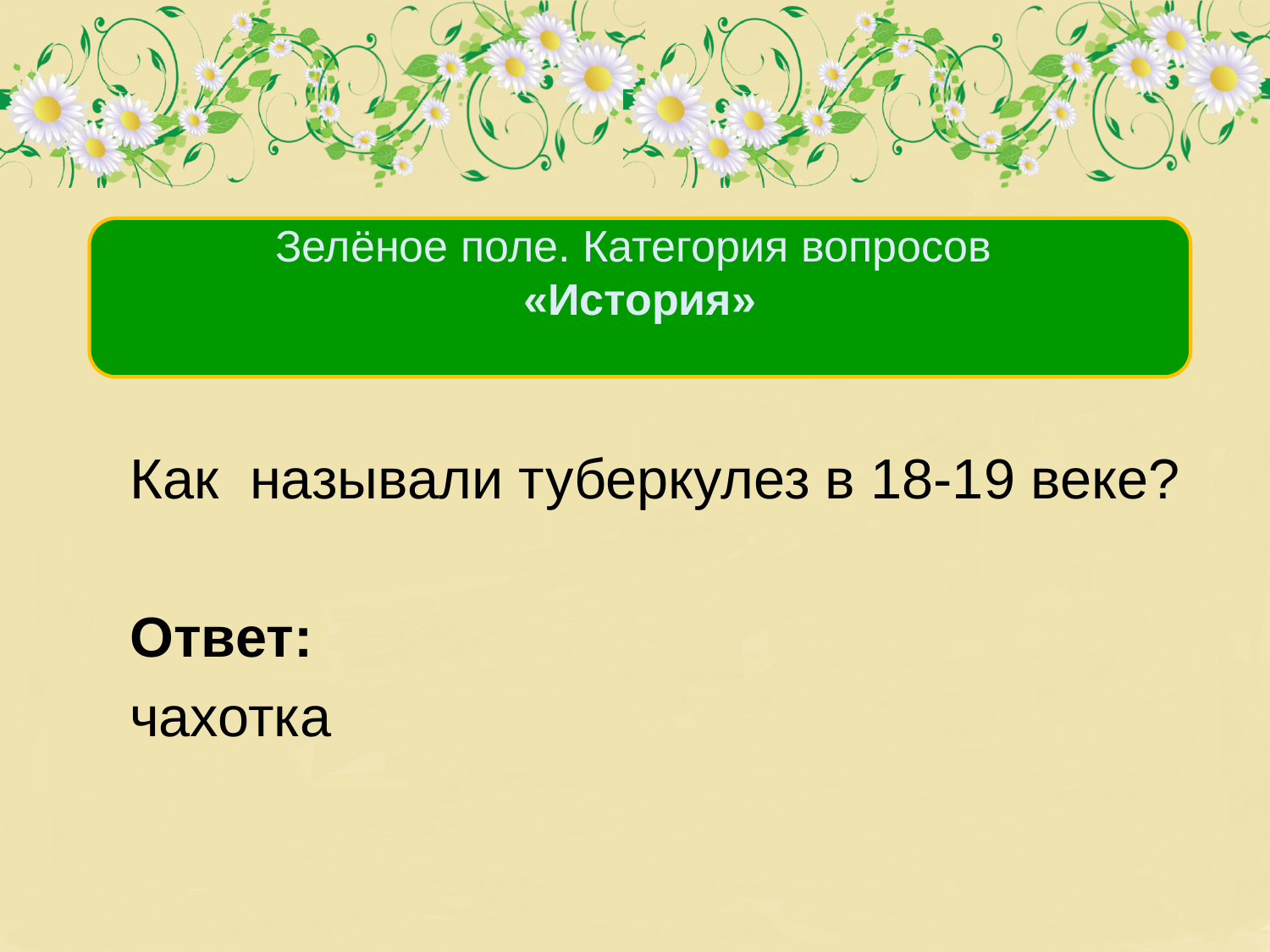

Зелёное поле. Категория вопросов
«История»

	Как  называли туберкулез в 18-19 веке?

	Ответ:
	чахотка